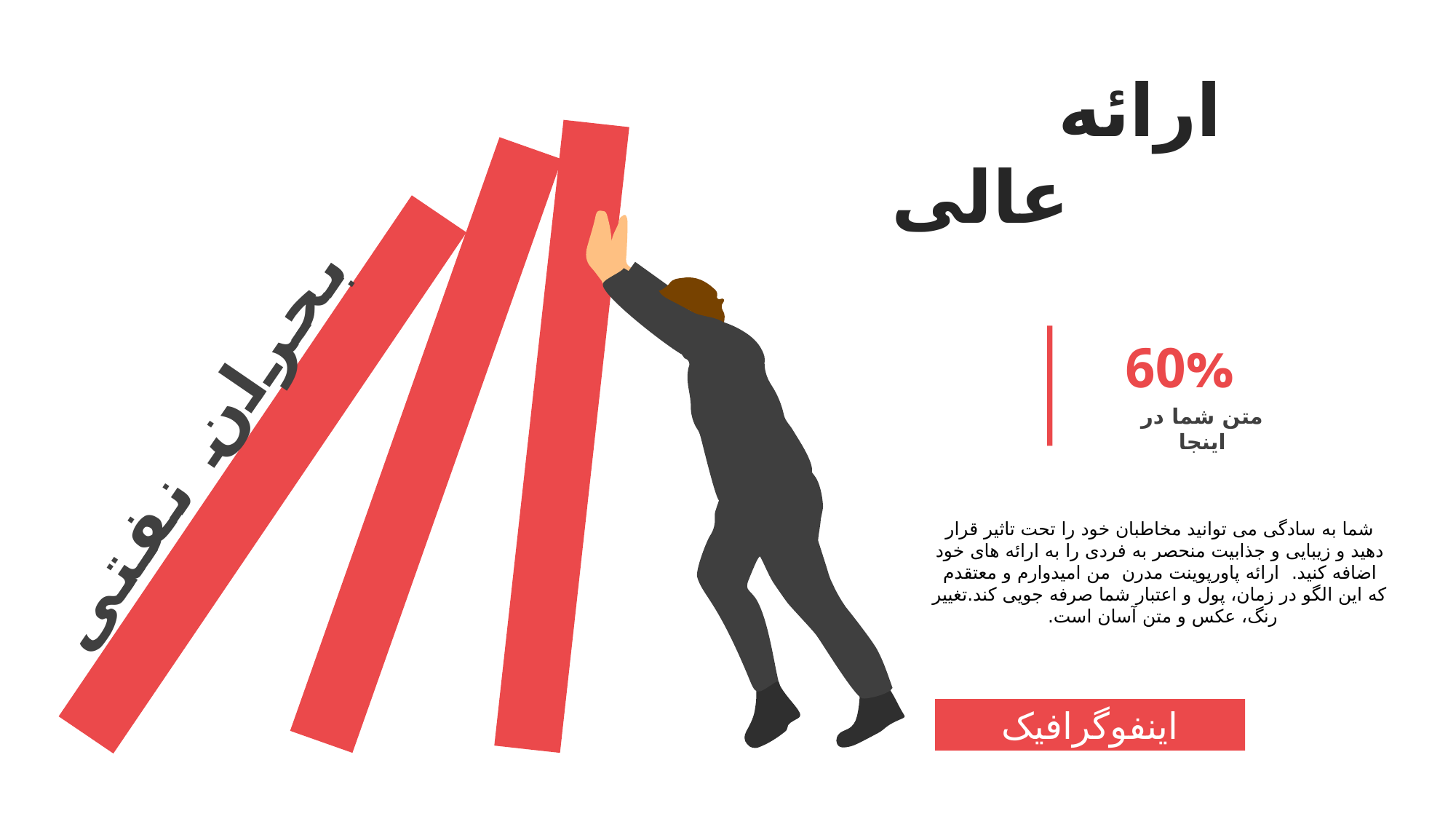

ارائه
عالی

بحران نفتی

60%
متن شما در اینجا
شما به سادگی می توانید مخاطبان خود را تحت تاثیر قرار دهید و زیبایی و جذابیت منحصر به فردی را به ارائه های خود اضافه کنید.  ارائه پاورپوینت مدرن  من امیدوارم و معتقدم که این الگو در زمان، پول و اعتبار شما صرفه جویی کند.تغییر رنگ، عکس و متن آسان است.
اینفوگرافیک